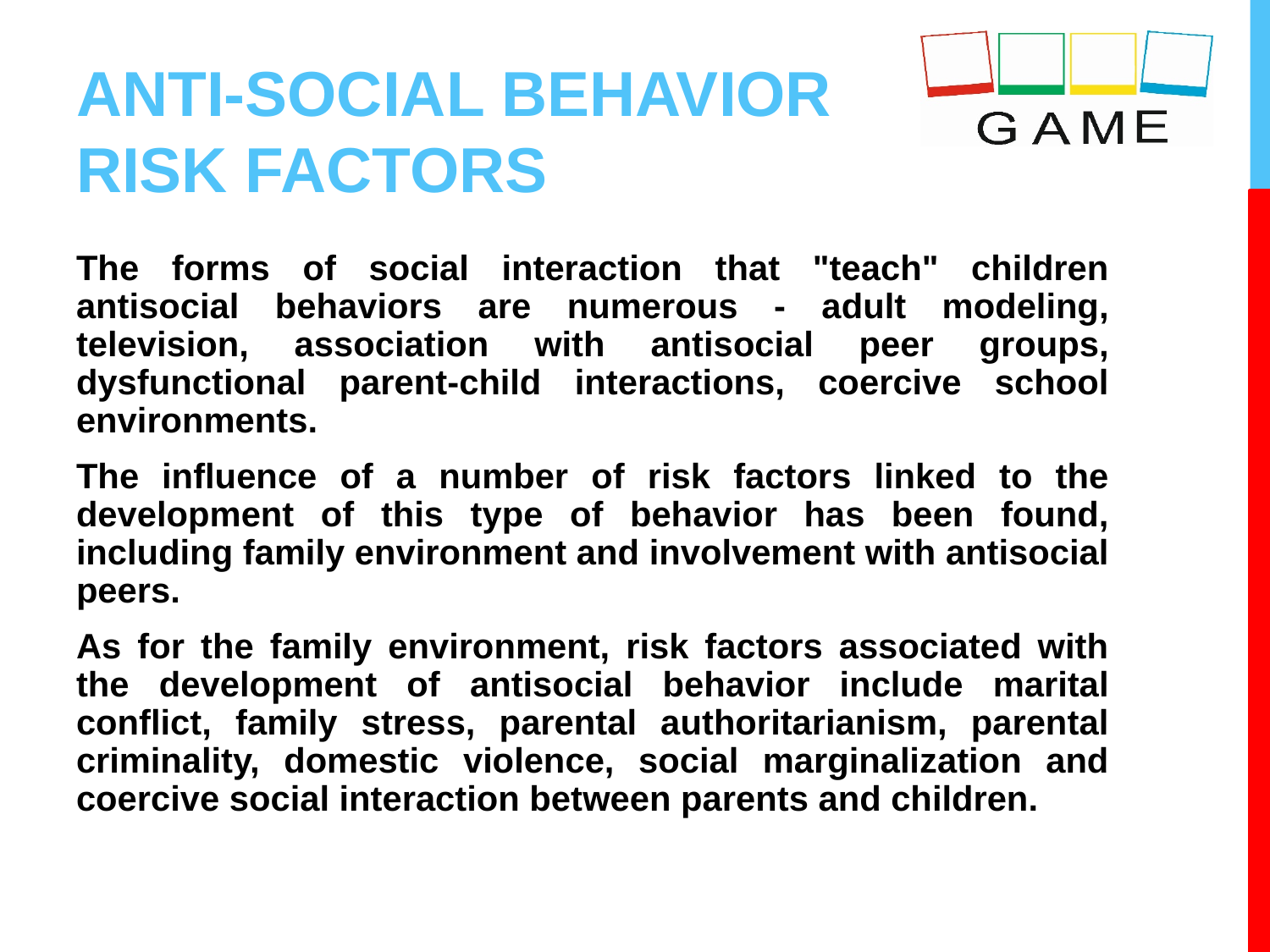

# ANTI-SOCIAL BEHAVIOR RISK FACTORS
The forms of social interaction that "teach" children antisocial behaviors are numerous - adult modeling, television, association with antisocial peer groups, dysfunctional parent-child interactions, coercive school environments.
The influence of a number of risk factors linked to the development of this type of behavior has been found, including family environment and involvement with antisocial peers.
As for the family environment, risk factors associated with the development of antisocial behavior include marital conflict, family stress, parental authoritarianism, parental criminality, domestic violence, social marginalization and coercive social interaction between parents and children.